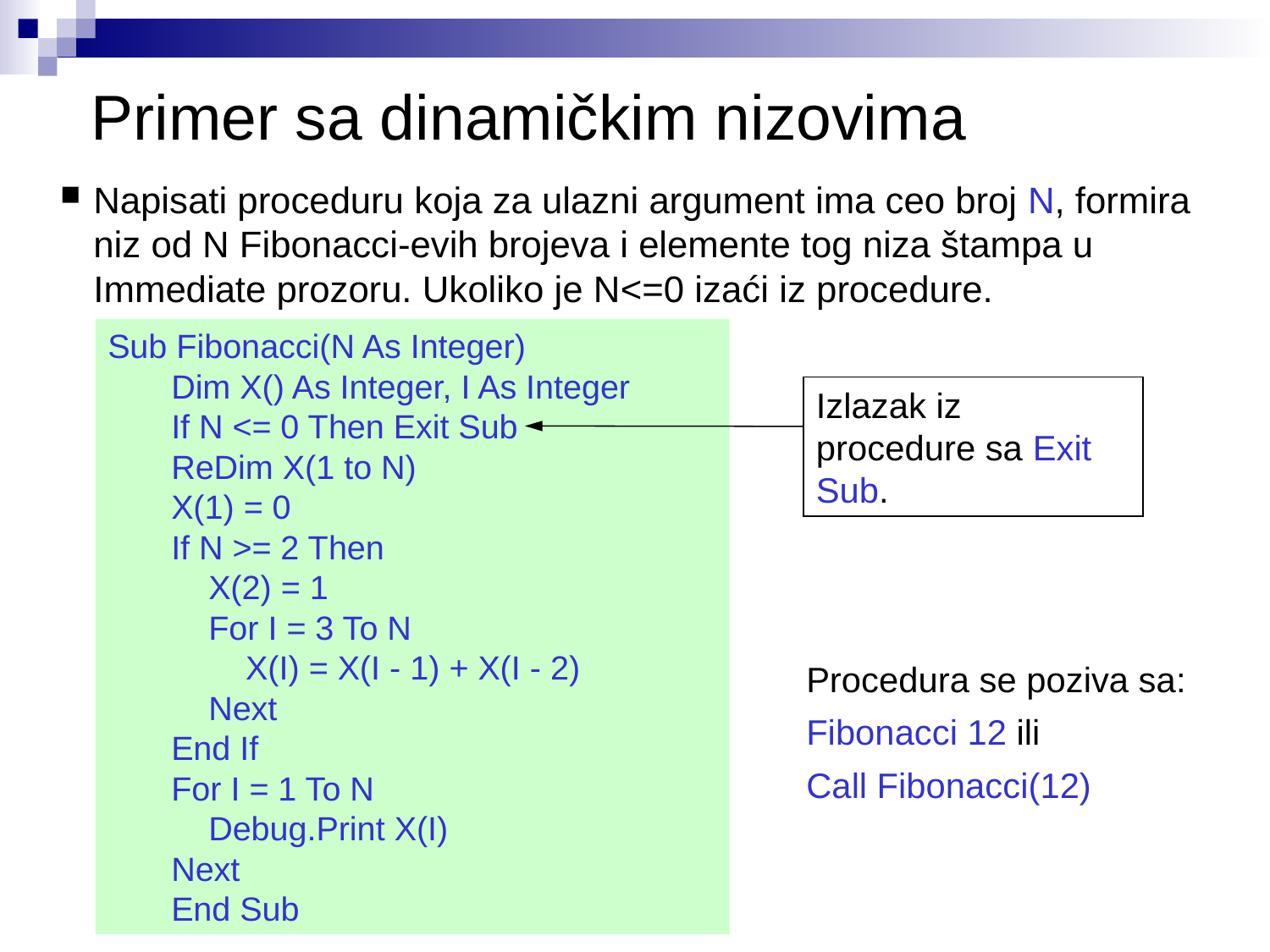

# Primer sa dinamičkim nizovima
Napisati proceduru koja za ulazni argument ima ceo broj N, formira niz od N Fibonacci-evih brojeva i elemente tog niza štampa u Immediate prozoru. Ukoliko je N<=0 izaći iz procedure.
Sub Fibonacci(N As Integer)
Dim X() As Integer, I As Integer
If N <= 0 Then Exit Sub
ReDim X(1 to N)
X(1) = 0
If N >= 2 Then
    X(2) = 1
    For I = 3 To N
        X(I) = X(I - 1) + X(I - 2)
    Next
End If
For I = 1 To N
    Debug.Print X(I)
Next
End Sub
Izlazak iz procedure sa Exit Sub.

Procedura se poziva sa:
Fibonacci 12 ili
Call Fibonacci(12)